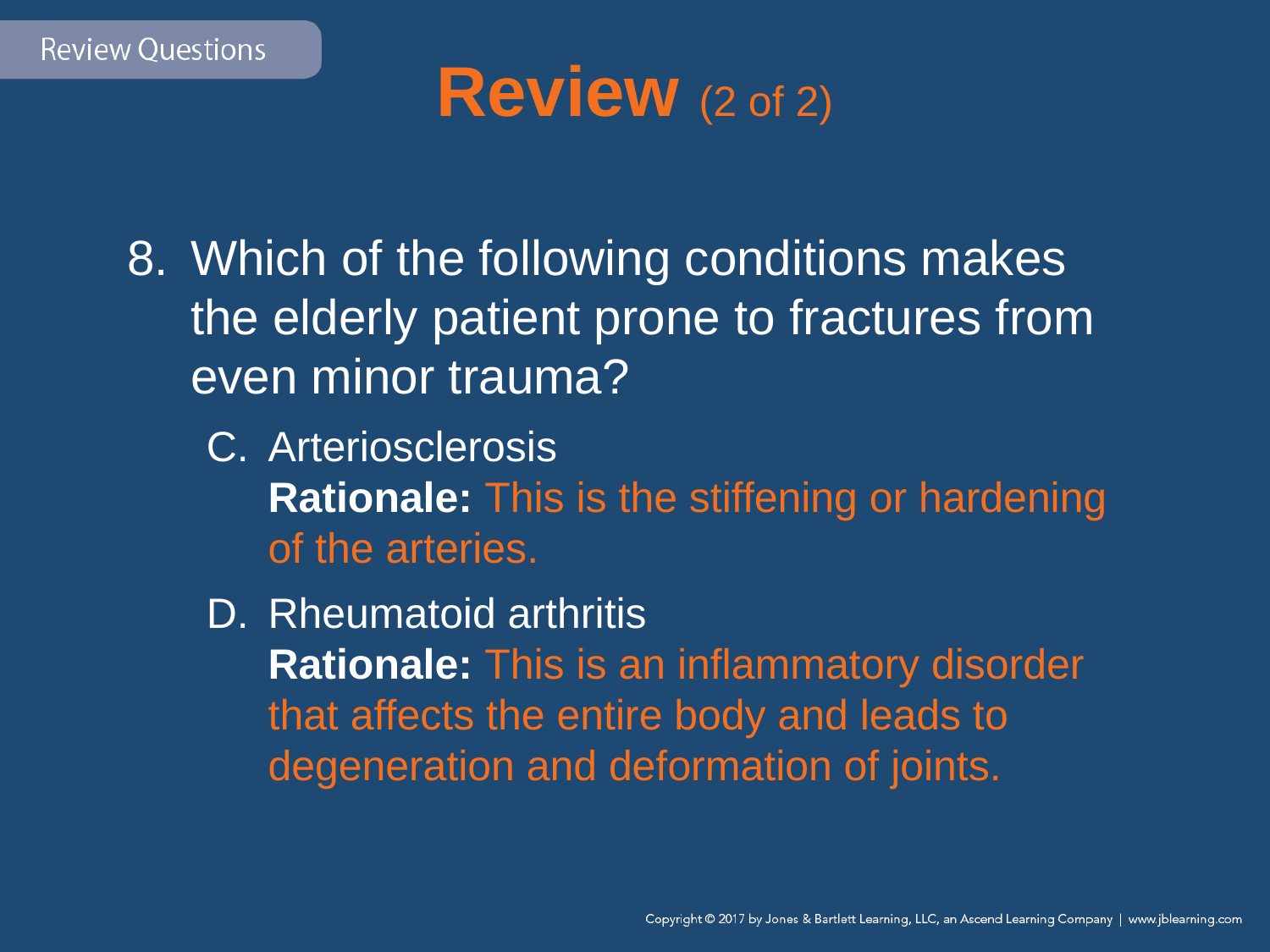

# Review (2 of 2)
Which of the following conditions makes the elderly patient prone to fractures from even minor trauma?
Arteriosclerosis
Rationale: This is the stiffening or hardening of the arteries.
Rheumatoid arthritis
Rationale: This is an inflammatory disorder that affects the entire body and leads to degeneration and deformation of joints.